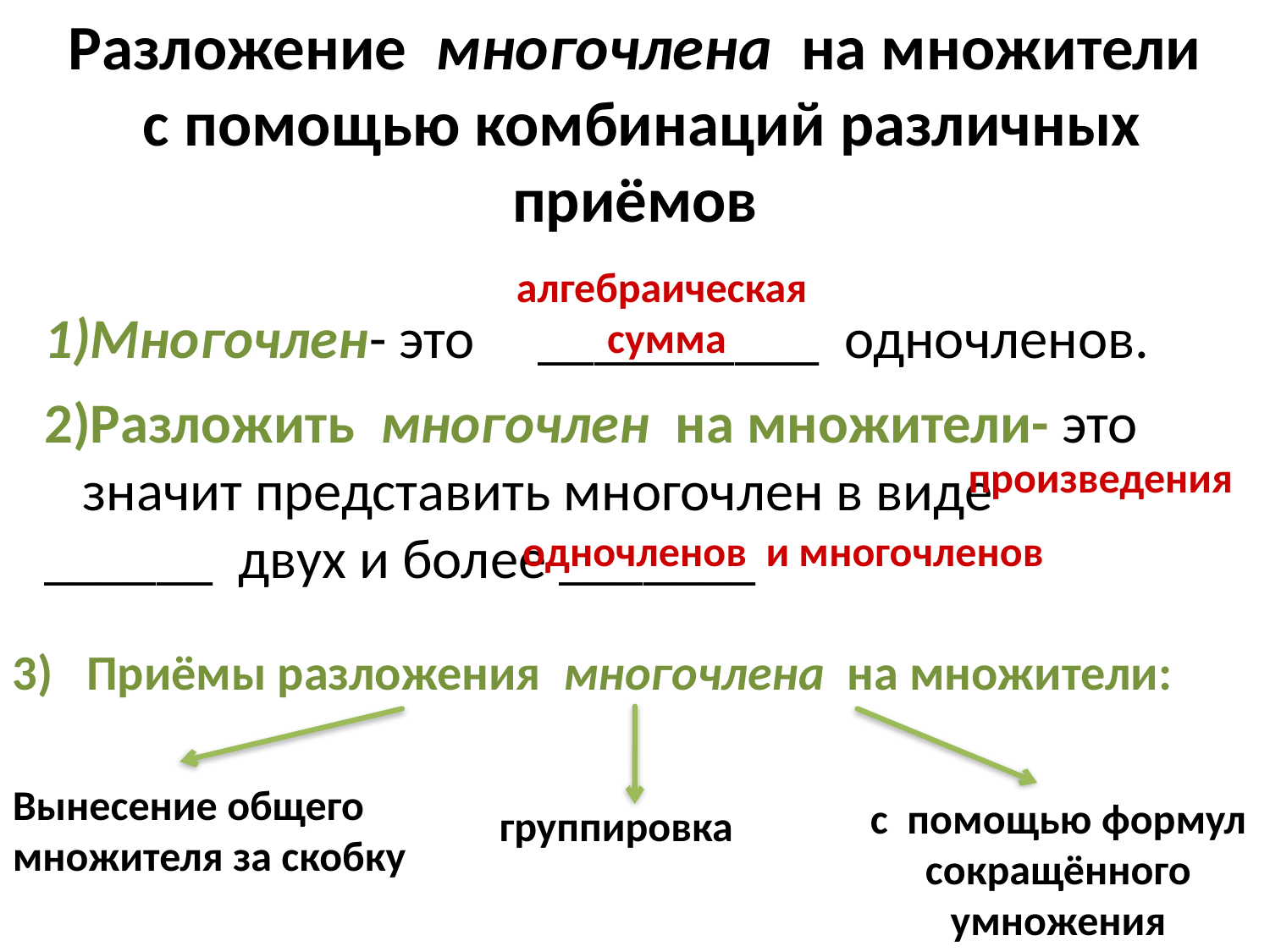

Разложение  многочлена  на множители
 с помощью комбинаций различных приёмов
алгебраическая
сумма
1)Многочлен- это     __________  одночленов.
2)Разложить  многочлен  на множители- это     значит представить многочлен в виде ______  двух и более _______
произведения
одночленов  и многочленов
3)   Приёмы разложения  многочлена  на множители:
Вынесение общего множителя за скобку
с  помощью формул сокращённого умножения
группировка